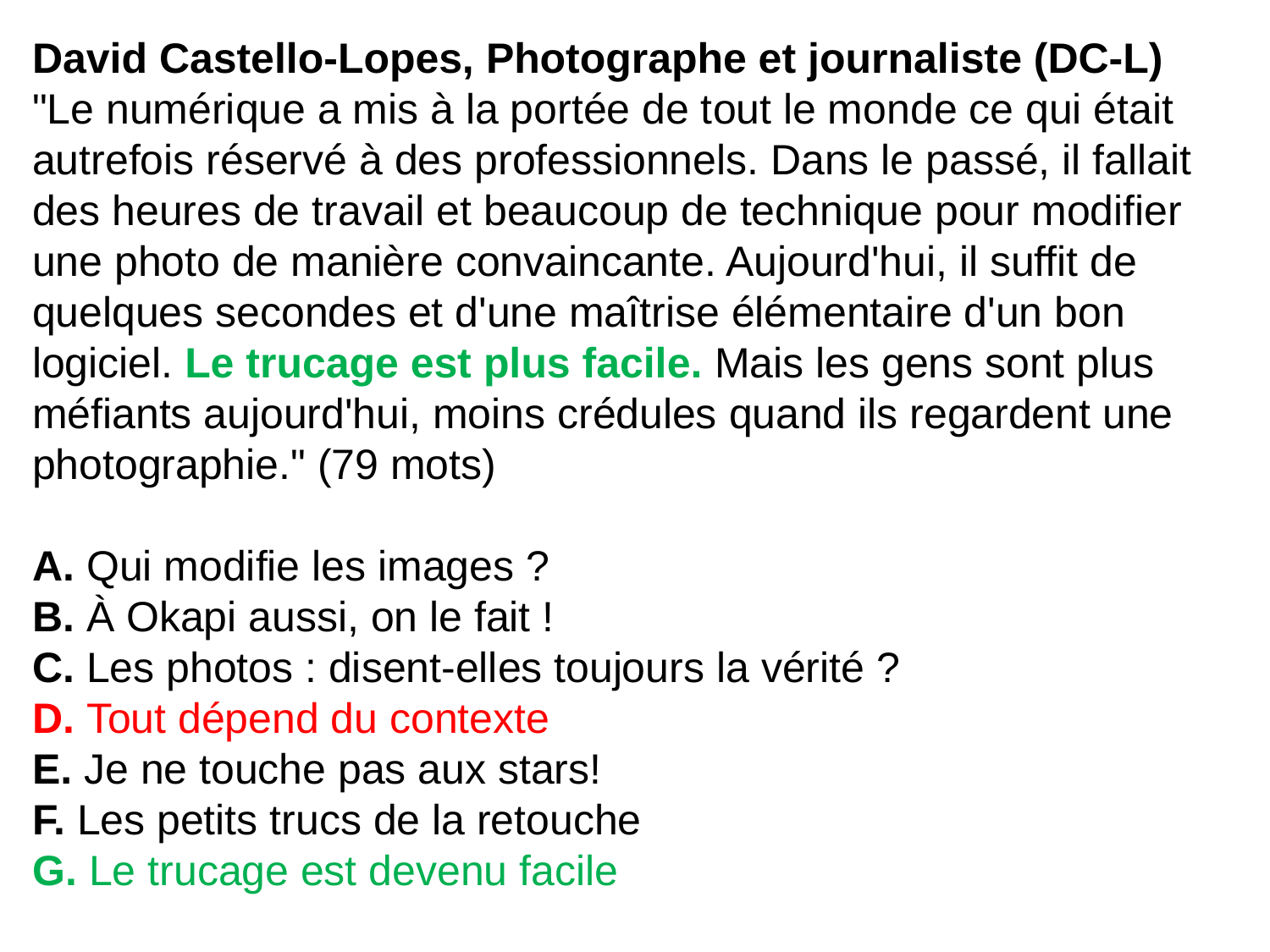

David Castello-Lopes, Photographe et journaliste (DC-L)
"Le numérique a mis à la portée de tout le monde ce qui était autrefois réservé à des professionnels. Dans le passé, il fallait des heures de travail et beaucoup de technique pour modifier une photo de manière convaincante. Aujourd'hui, il suffit de quelques secondes et d'une maîtrise élémentaire d'un bon logiciel. Le trucage est plus facile. Mais les gens sont plus méfiants aujourd'hui, moins crédules quand ils regardent une photographie." (79 mots)

A. Qui modifie les images ?
B. À Okapi aussi, on le fait !
C. Les photos : disent-elles toujours la vérité ?
D. Tout dépend du contexte
E. Je ne touche pas aux stars!
F. Les petits trucs de la retouche
G. Le trucage est devenu facile